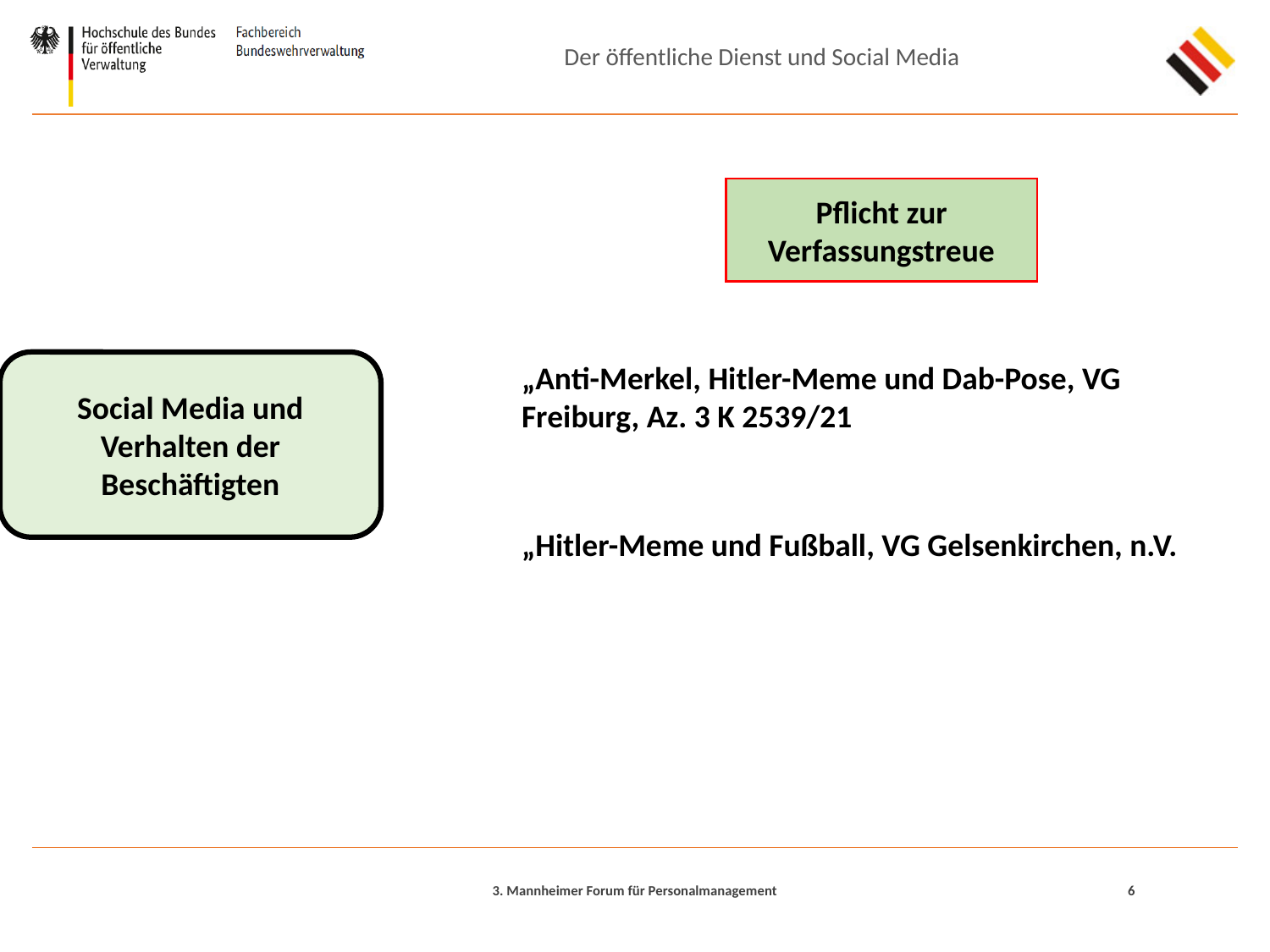

Der öffentliche Dienst und Social Media
Pflicht zur Verfassungstreue
„Anti-Merkel, Hitler-Meme und Dab-Pose, VG Freiburg, Az. 3 K 2539/21
Social Media und Verhalten der Beschäftigten
„Hitler-Meme und Fußball, VG Gelsenkirchen, n.V.
6
3. Mannheimer Forum für Personalmanagement